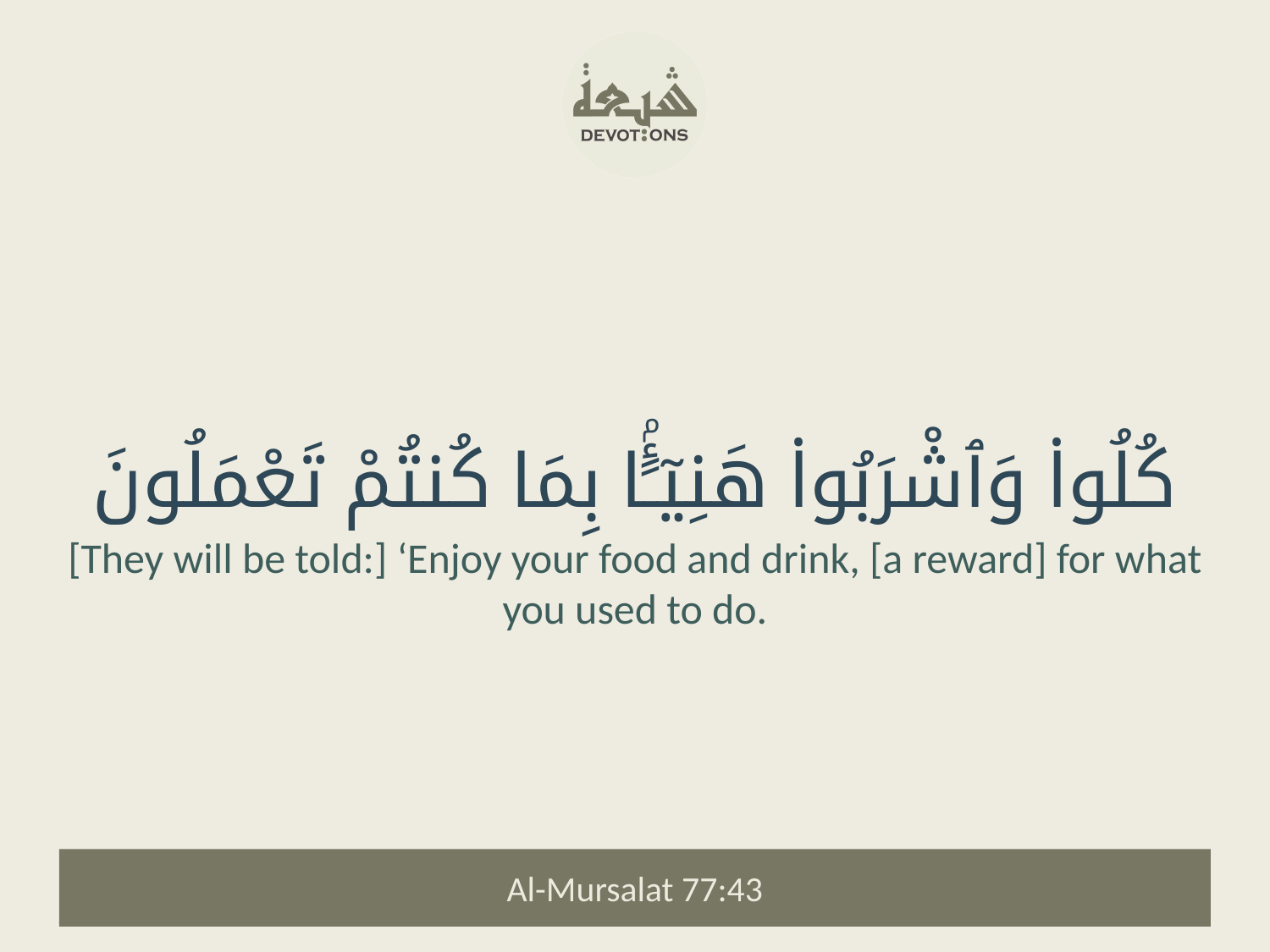

كُلُوا۟ وَٱشْرَبُوا۟ هَنِيٓـًٔۢا بِمَا كُنتُمْ تَعْمَلُونَ
[They will be told:] ‘Enjoy your food and drink, [a reward] for what you used to do.
Al-Mursalat 77:43